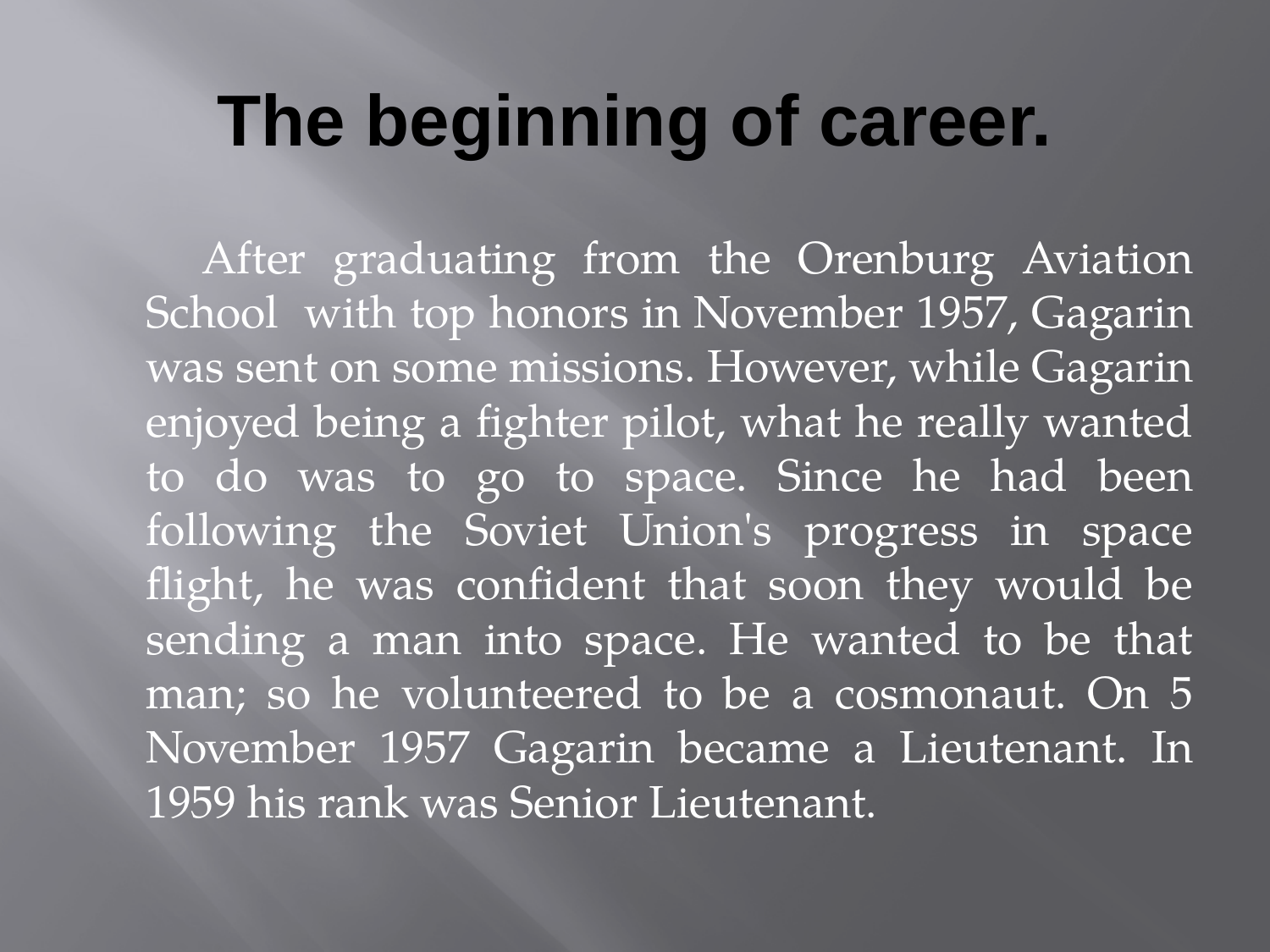

# The beginning of career.
    After graduating from the Orenburg Aviation School  with top honors in November 1957, Gagarin was sent on some missions. However, while Gagarin enjoyed being a fighter pilot, what he really wanted to do was to go to space. Since he had been following the Soviet Union's progress in space flight, he was confident that soon they would be sending a man into space. He wanted to be that man; so he volunteered to be a cosmonaut. On 5 November 1957 Gagarin became a Lieutenant. In 1959 his rank was Senior Lieutenant.